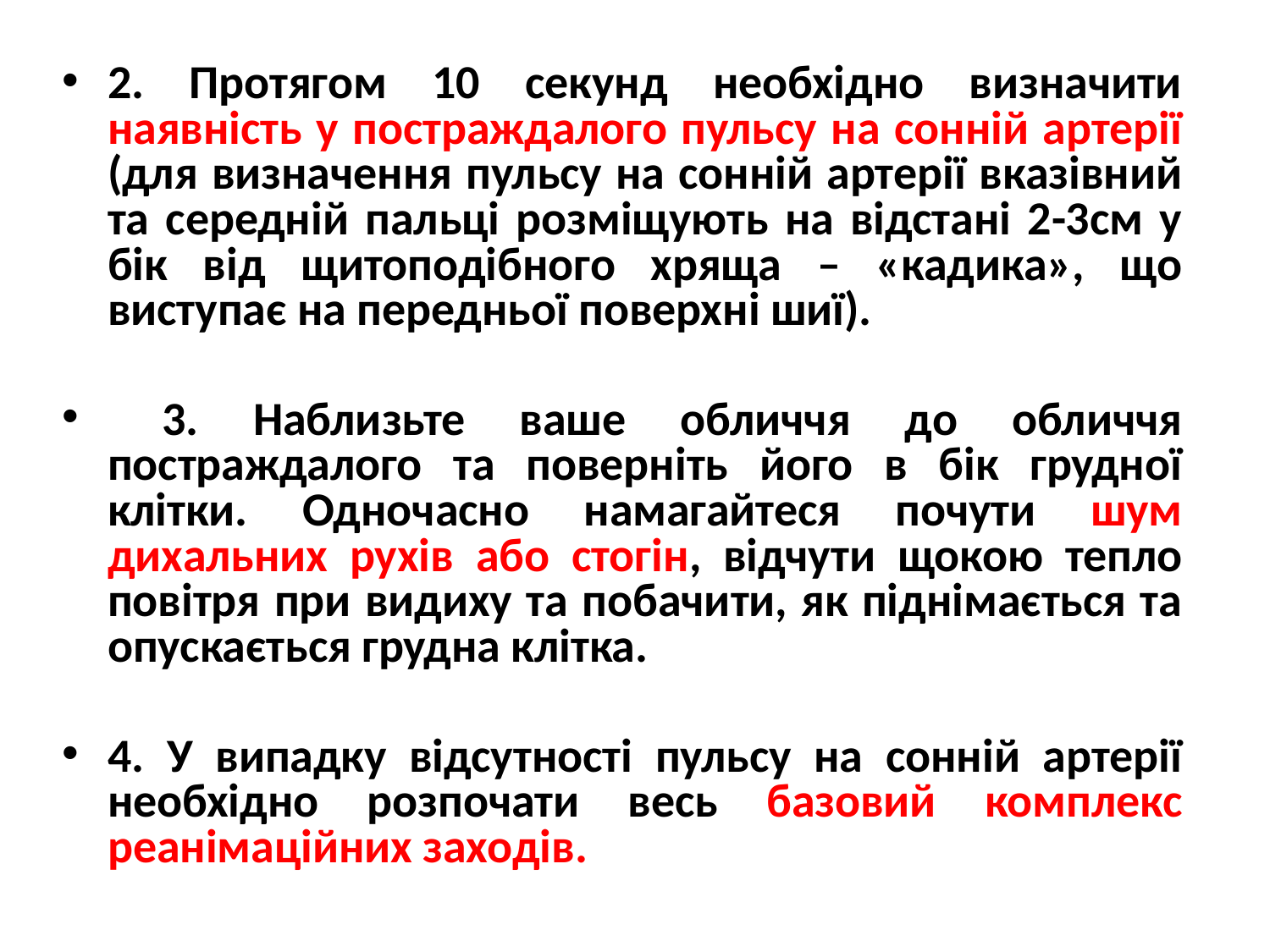

2. Протягом 10 секунд необхідно визначити наявність у постраждалого пульсу на сонній артерії (для визначення пульсу на сонній артерії вказівний та середній пальці розміщують на відстані 2-3см у бік від щитоподібного хряща – «кадика», що виступає на передньої поверхні шиї).

 3. Наблизьте ваше обличчя до обличчя постраждалого та поверніть його в бік грудної клітки. Одночасно намагайтеся почути шум дихальних рухів або стогін, відчути щокою тепло повітря при видиху та побачити, як піднімається та опускається грудна клітка.

4. У випадку відсутності пульсу на сонній артерії необхідно розпочати весь базовий комплекс реанімаційних заходів.